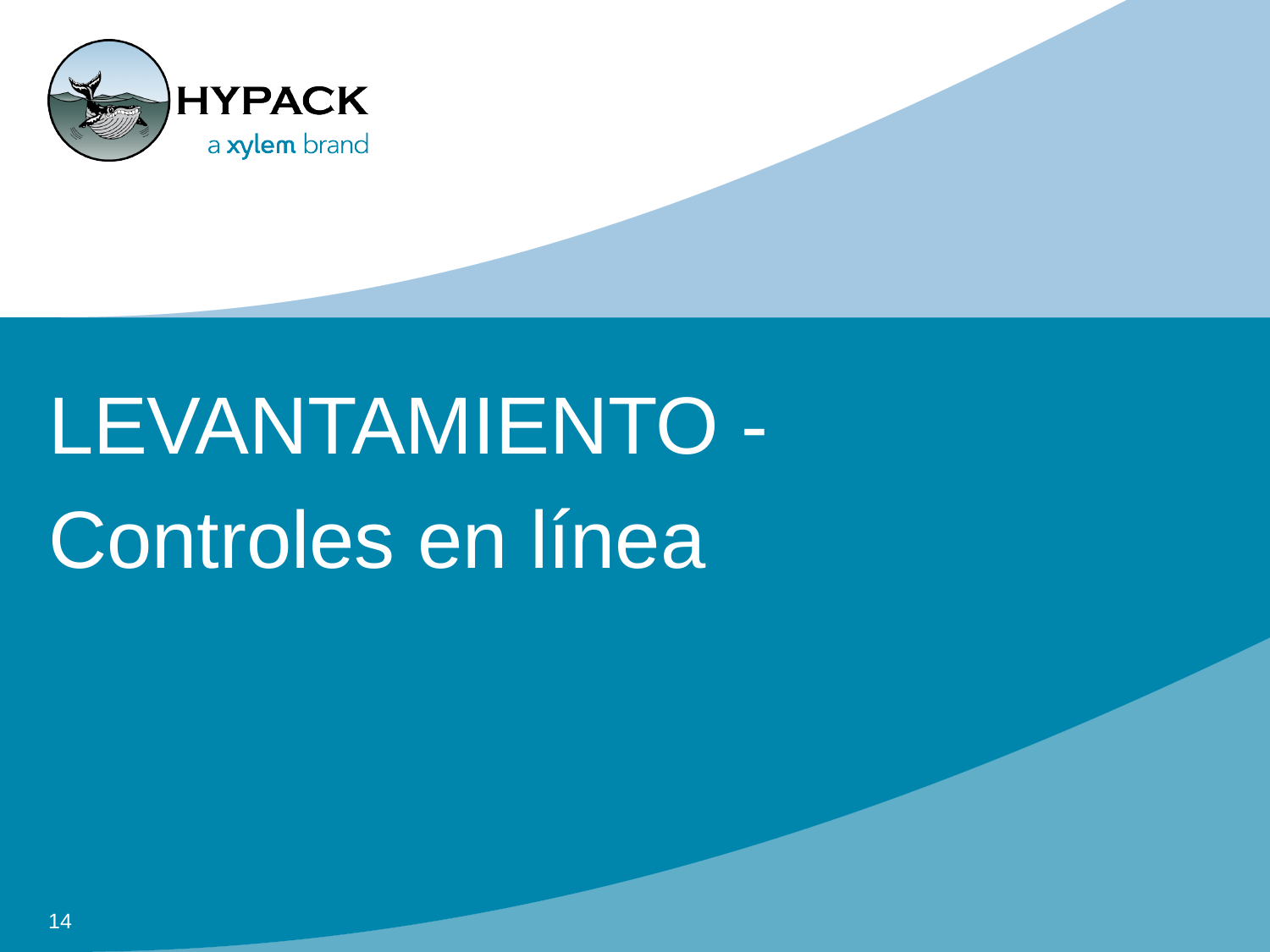

# LEVANTAMIENTO - Controles en línea
14